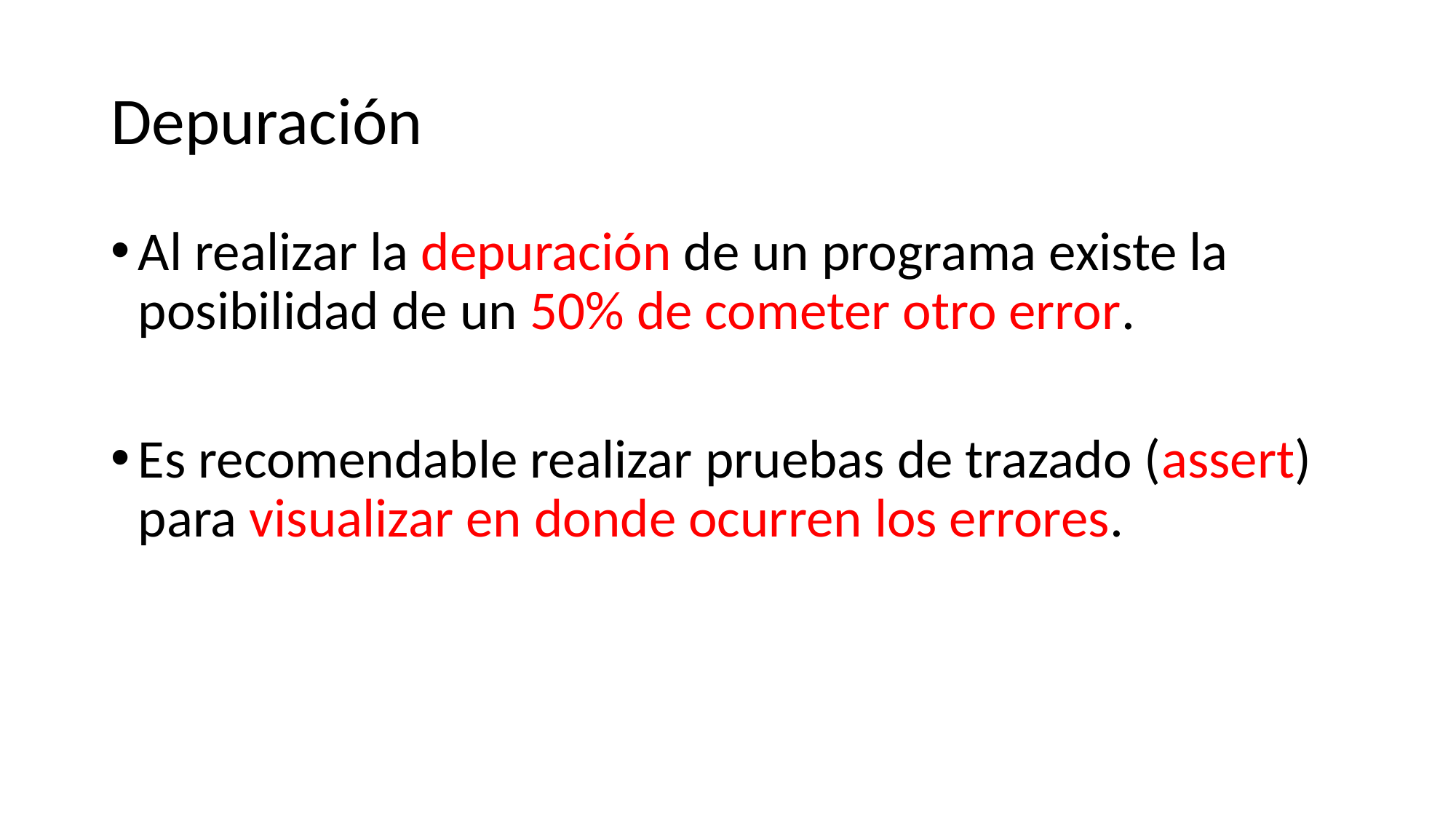

# Depuración
Al realizar la depuración de un programa existe la posibilidad de un 50% de cometer otro error.

Es recomendable realizar pruebas de trazado (assert) para visualizar en donde ocurren los errores.